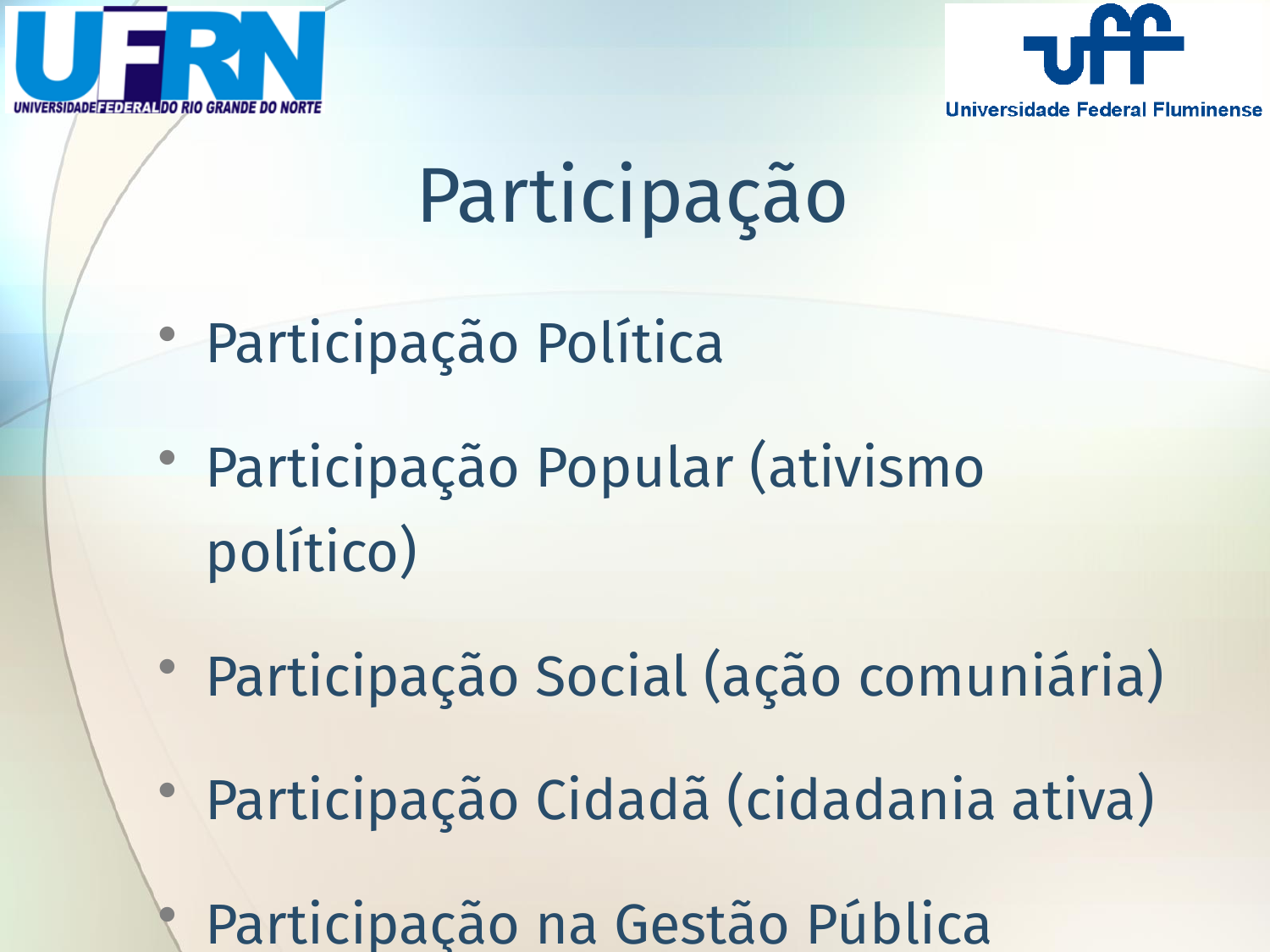

# Participação
Participação Política
Participação Popular (ativismo político)
Participação Social (ação comuniária)
Participação Cidadã (cidadania ativa)
Participação na Gestão Pública